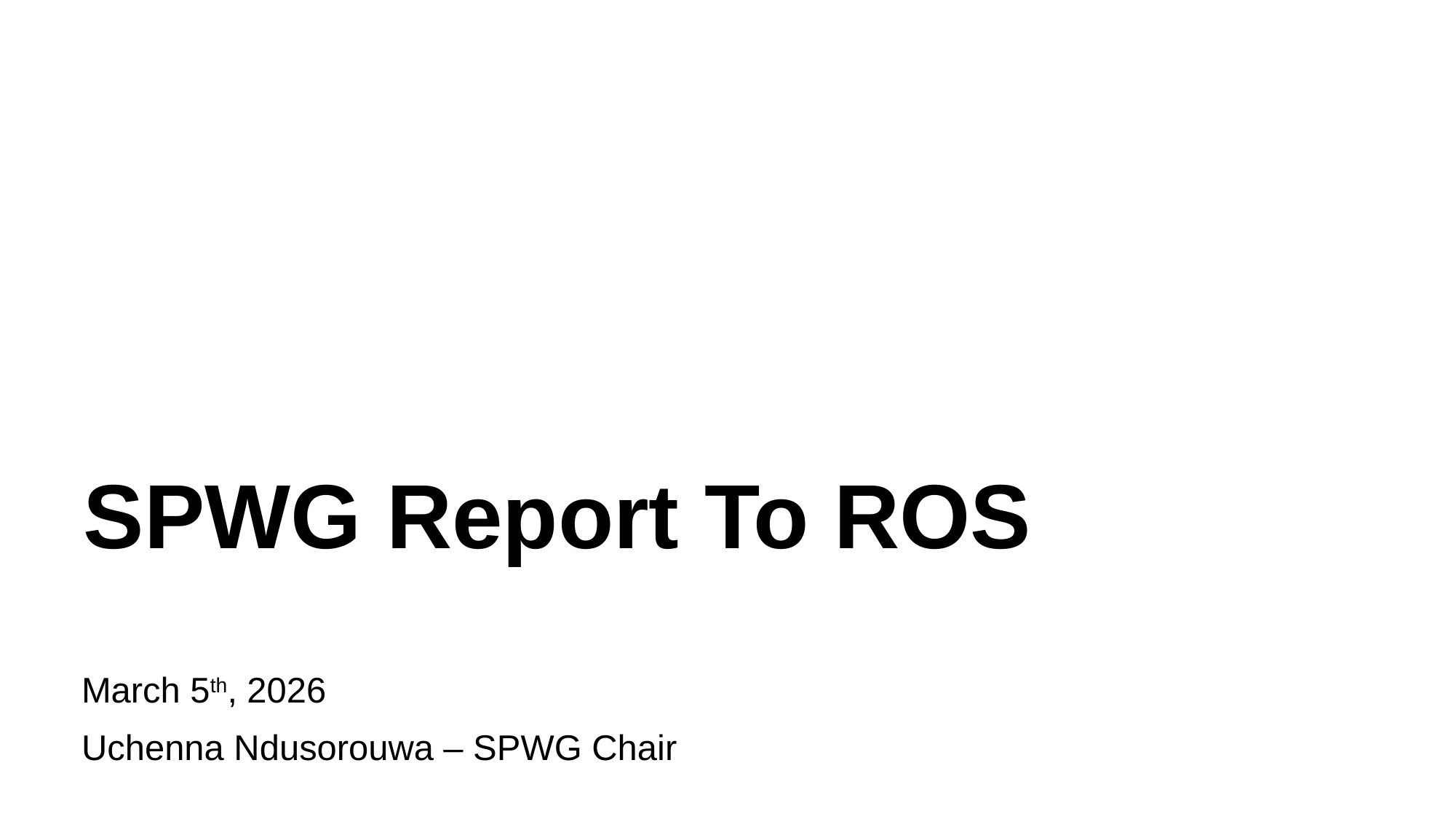

SPWG Report To ROS

March 5th, 2026
Uchenna Ndusorouwa – SPWG Chair